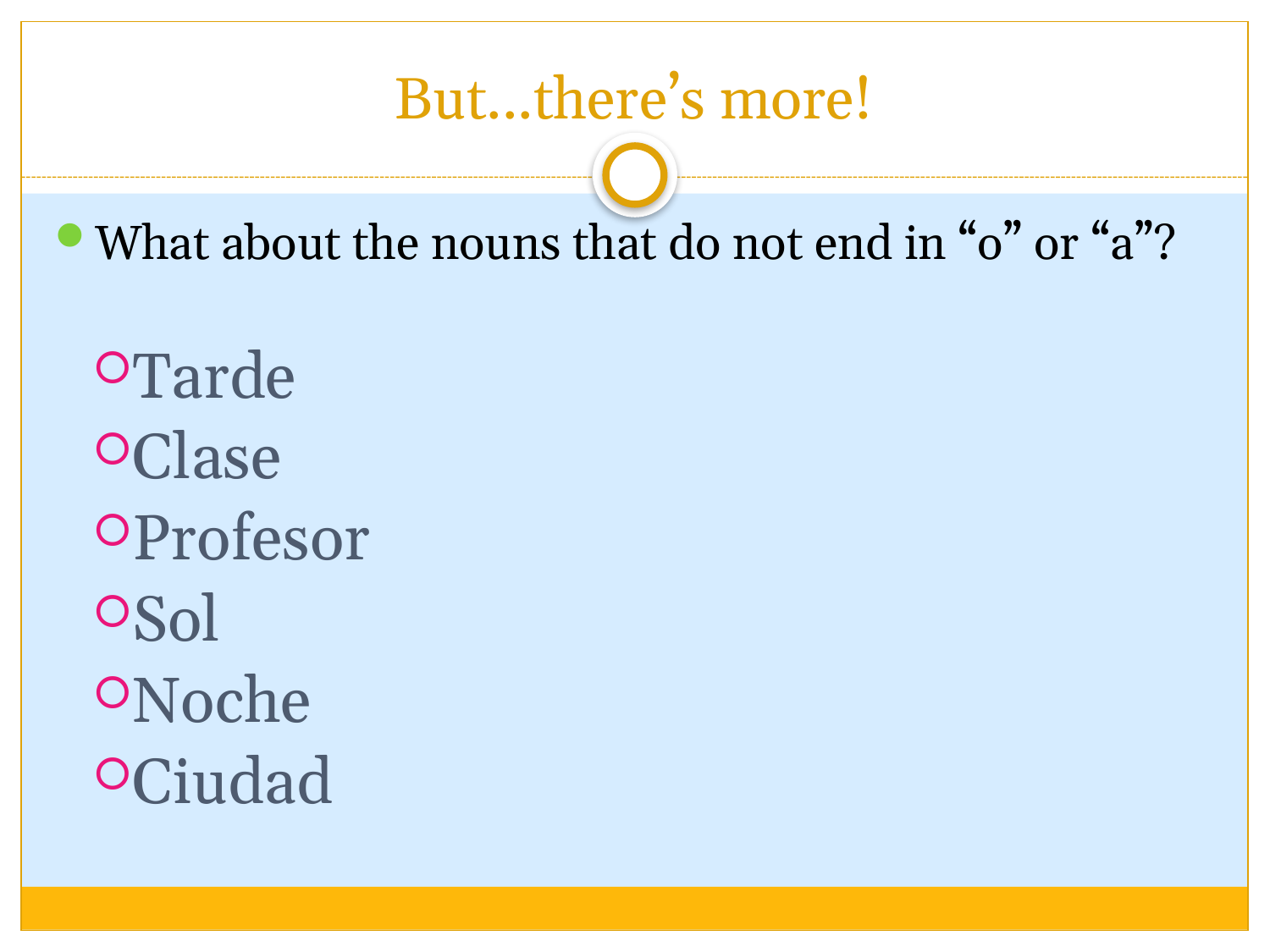

But...there’s more!
What about the nouns that do not end in “o” or “a”?

Tarde
Clase
Profesor
Sol
Noche
Ciudad